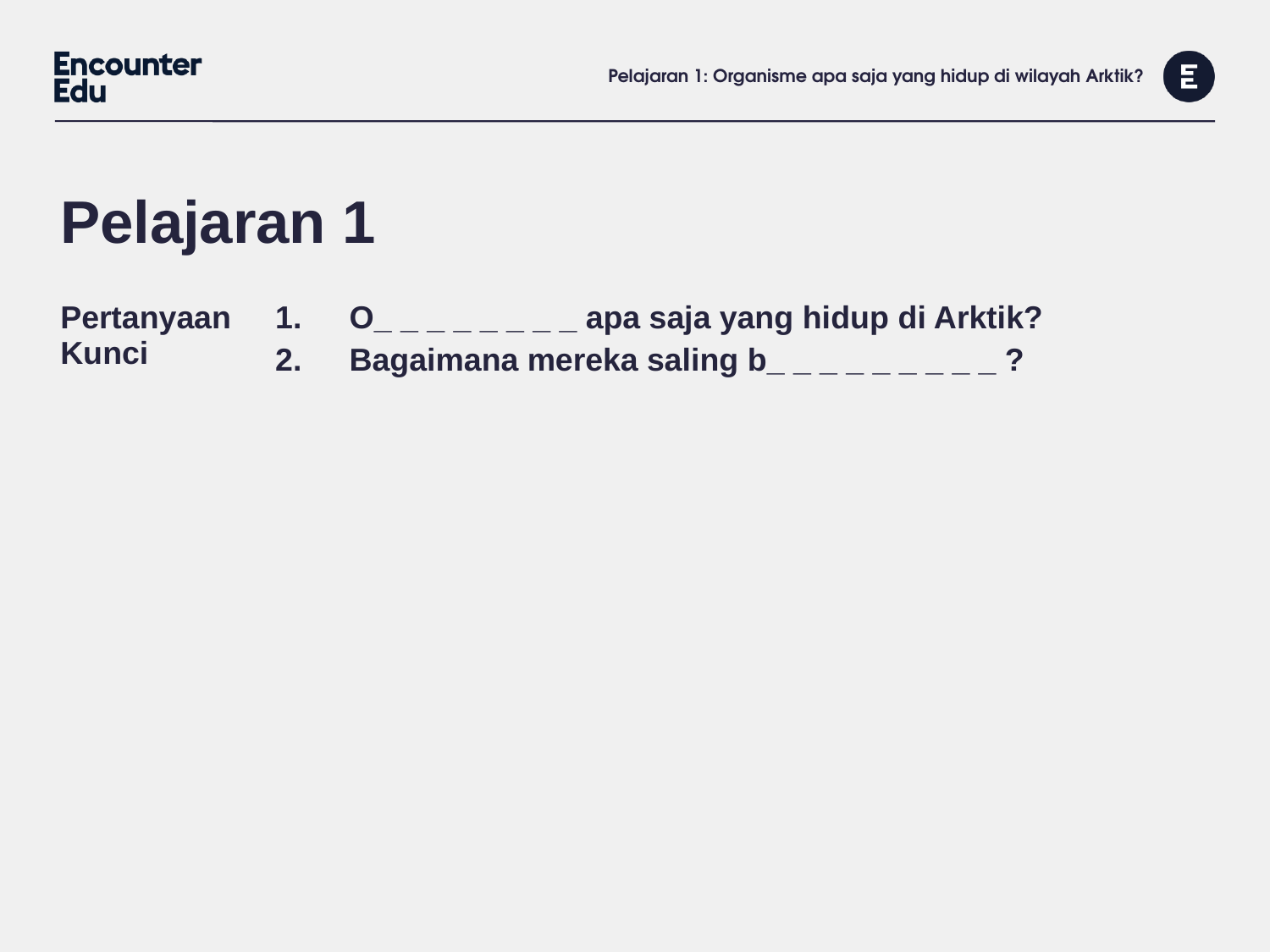

# Pelajaran 1: Organisme apa saja yang hidup di wilayah Arktik?
Pelajaran 1
| Pertanyaan Kunci | O\_ \_ \_ \_ \_ \_ \_ \_ apa saja yang hidup di Arktik? Bagaimana mereka saling b\_ \_ \_ \_ \_ \_ \_ \_ \_ ? |
| --- | --- |